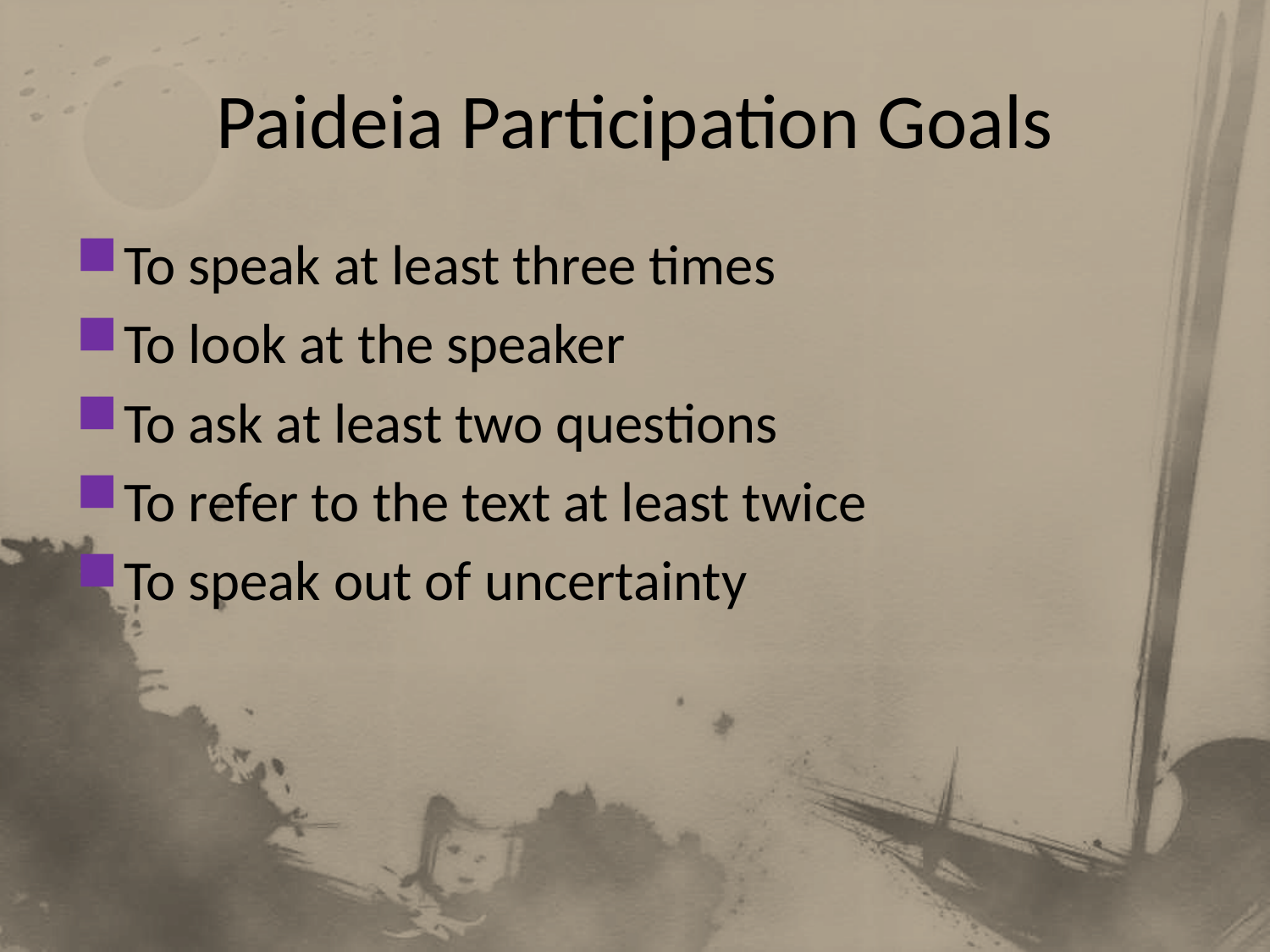

# Paideia Participation Goals
To speak at least three times
To look at the speaker
To ask at least two questions
To refer to the text at least twice
To speak out of uncertainty